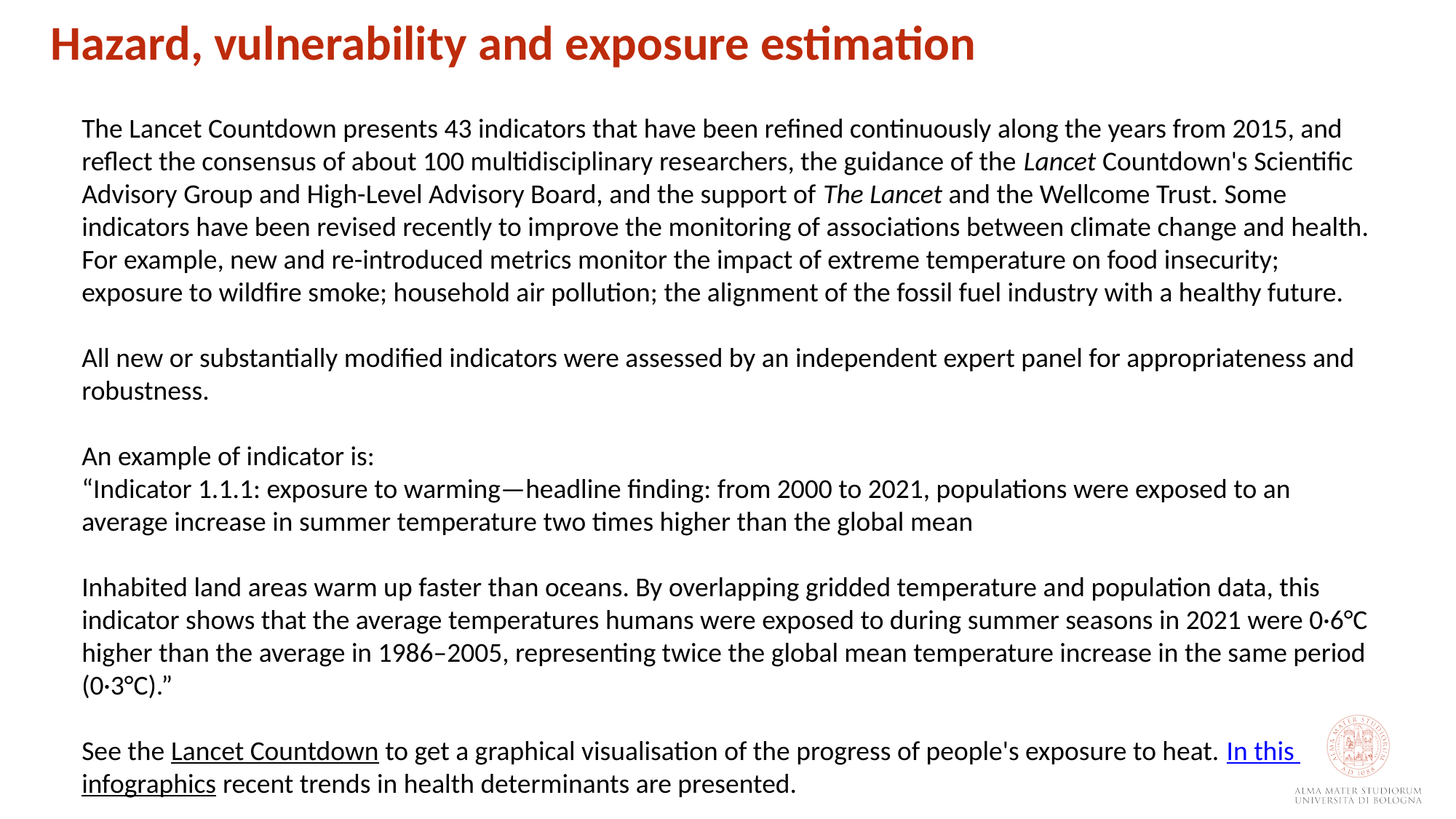

Hazard, vulnerability and exposure estimation
The Lancet Countdown presents 43 indicators that have been refined continuously along the years from 2015, and reflect the consensus of about 100 multidisciplinary researchers, the guidance of the Lancet Countdown's Scientific Advisory Group and High-Level Advisory Board, and the support of The Lancet and the Wellcome Trust. Some indicators have been revised recently to improve the monitoring of associations between climate change and health. For example, new and re-introduced metrics monitor the impact of extreme temperature on food insecurity; exposure to wildfire smoke; household air pollution; the alignment of the fossil fuel industry with a healthy future.

All new or substantially modified indicators were assessed by an independent expert panel for appropriateness and robustness.

An example of indicator is:
“Indicator 1.1.1: exposure to warming—headline finding: from 2000 to 2021, populations were exposed to an average increase in summer temperature two times higher than the global mean

Inhabited land areas warm up faster than oceans. By overlapping gridded temperature and population data, this indicator shows that the average temperatures humans were exposed to during summer seasons in 2021 were 0·6°C higher than the average in 1986–2005, representing twice the global mean temperature increase in the same period (0·3°C).”

See the Lancet Countdown to get a graphical visualisation of the progress of people's exposure to heat. In this infographics recent trends in health determinants are presented.